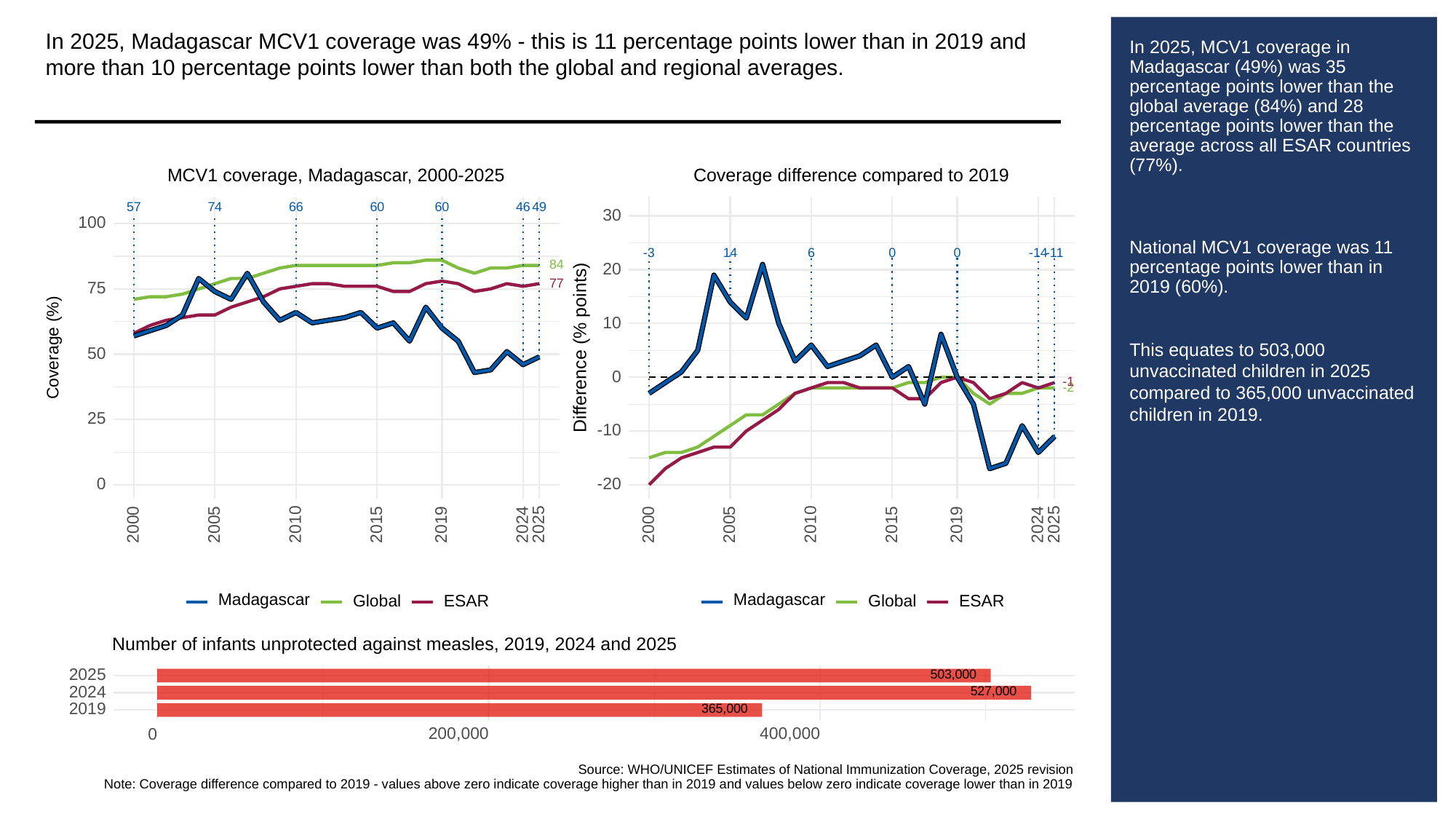

In 2025, Madagascar MCV1 coverage was 49% - this is 11 percentage points lower than in 2019 and more than 10 percentage points lower than both the global and regional averages.
# In 2025, MCV1 coverage in Madagascar (49%) was 35 percentage points lower than the global average (84%) and 28 percentage points lower than the average across all ESAR countries (77%).

National MCV1 coverage was 11 percentage points lower than in 2019 (60%).

This equates to 503,000 unvaccinated children in 2025 compared to 365,000 unvaccinated children in 2019.

MCV1 coverage, Madagascar, 2000-2025
Coverage difference compared to 2019

66
60
60
46
49
57
74
30

100

-3
6
0
0
14
-14
-11

84
20

77

75

10

Difference (% points)
Coverage (%)
50

0

-1
-2

25

-10

0
-20

2000
2005
2010
2015
2019
2024
2025
2000
2005
2010
2015
2019
2024
2025
Madagascar
Madagascar
Global
ESAR
Global
ESAR

Number of infants unprotected against measles, 2019, 2024 and 2025

503,000
2025

527,000
2024

365,000
2019

200,000
400,000
0
Source: WHO/UNICEF Estimates of National Immunization Coverage, 2025 revision
Note: Coverage difference compared to 2019 - values above zero indicate coverage higher than in 2019 and values below zero indicate coverage lower than in 2019